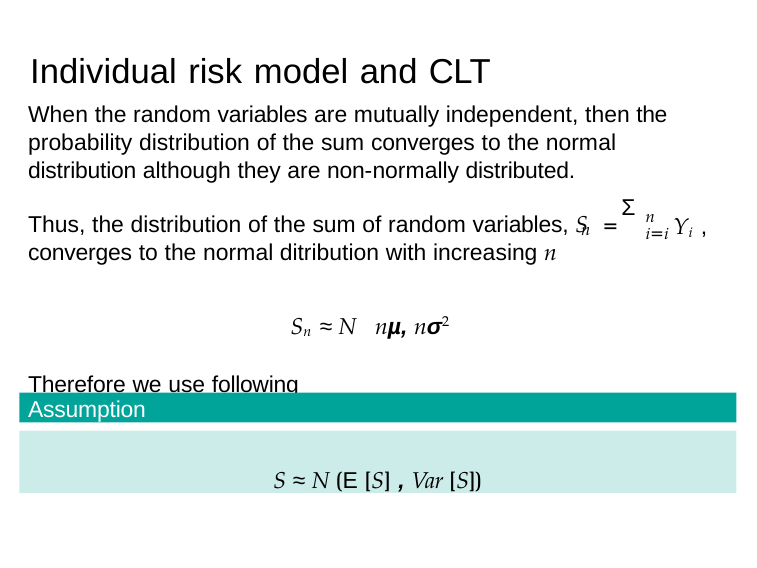

# Individual risk model and CLT
When the random variables are mutually independent, then the probability distribution of the sum converges to the normal distribution although they are non-normally distributed.
Σ
n i=i
Thus, the distribution of the sum of random variables, S =
Yi ,
n
converges to the normal ditribution with increasing n

Sn ≈ N  nµ, nσ2
Therefore we use following
Assumption

S ≈ N (E [S] , Var [S])